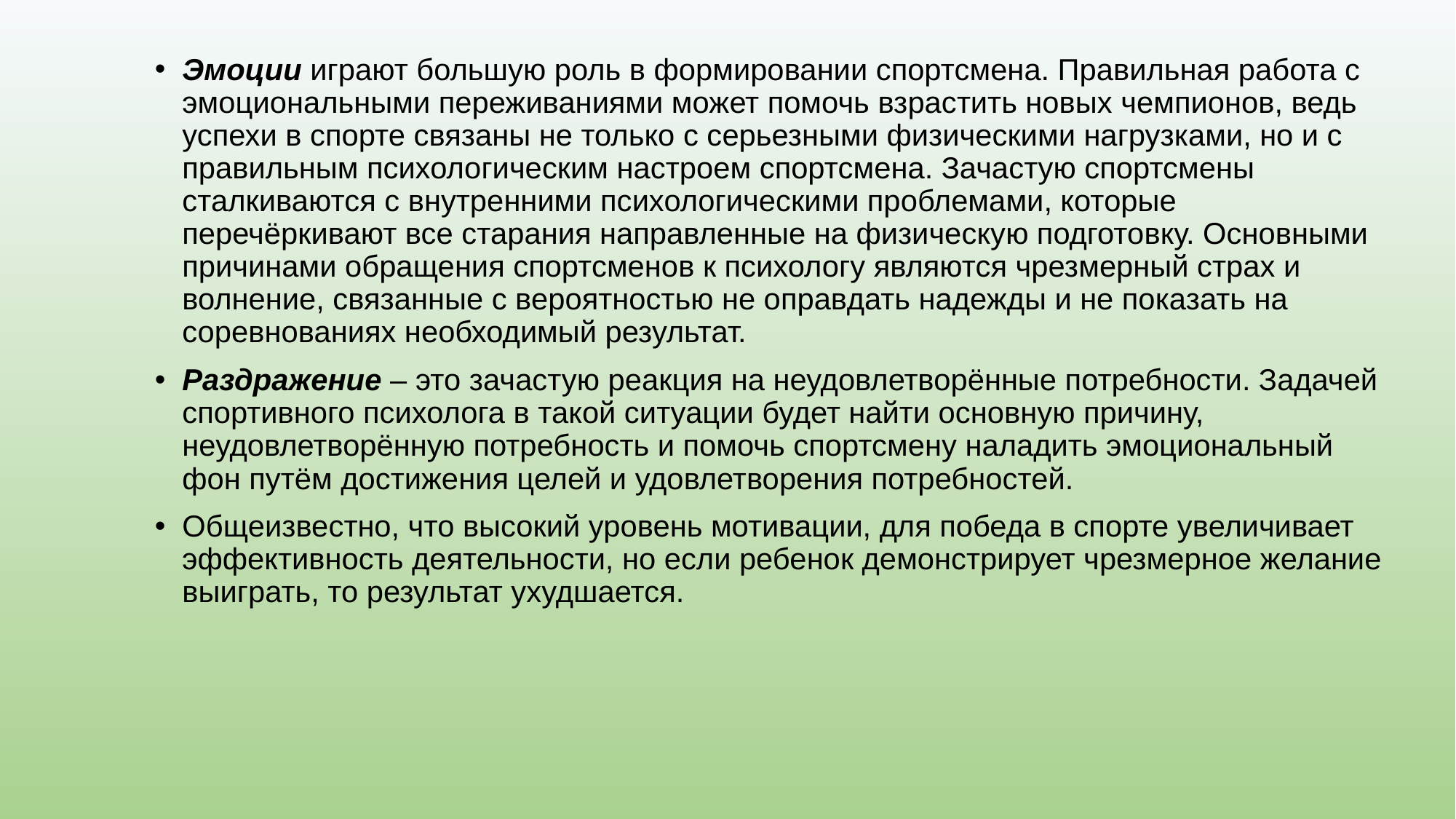

# .
Эмоции играют большую роль в формировании спортсмена. Правильная работа с эмоциональными переживаниями может помочь взрастить новых чемпионов, ведь успехи в спорте связаны не только с серьезными физическими нагрузками, но и с правильным психологическим настроем спортсмена. Зачастую спортсмены сталкиваются с внутренними психологическими проблемами, которые перечёркивают все старания направленные на физическую подготовку. Основными причинами обращения спортсменов к психологу являются чрезмерный страх и волнение, связанные с вероятностью не оправдать надежды и не показать на соревнованиях необходимый результат.
Раздражение – это зачастую реакция на неудовлетворённые потребности. Задачей спортивного психолога в такой ситуации будет найти основную причину, неудовлетворённую потребность и помочь спортсмену наладить эмоциональный фон путём достижения целей и удовлетворения потребностей.
Общеизвестно, что высокий уровень мотивации, для победа в спорте увеличивает эффективность деятельности, но если ребенок демонстрирует чрезмерное желание выиграть, то результат ухудшается.